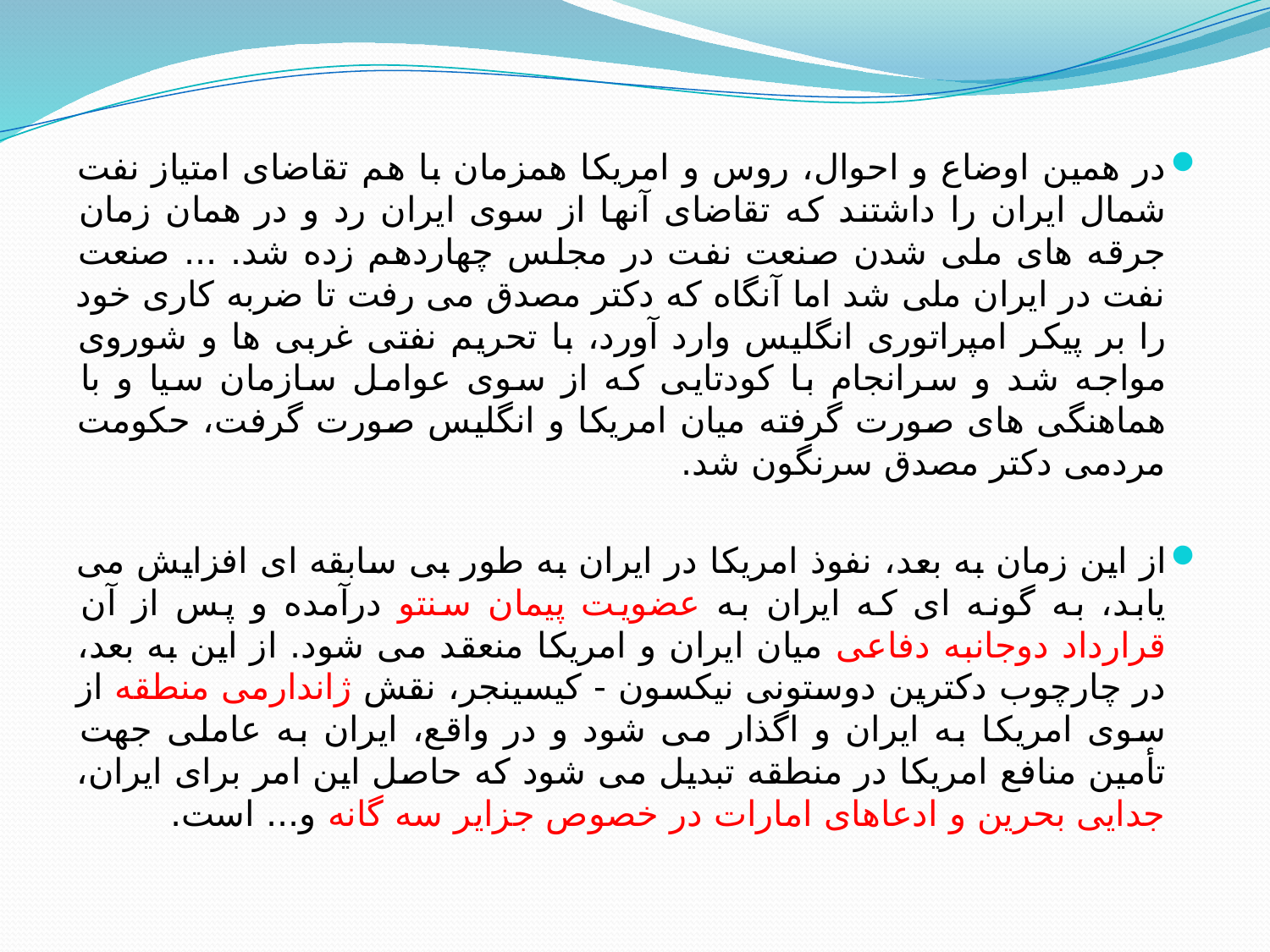

در همین اوضاع و احوال، روس و امریکا همزمان با هم تقاضای امتیاز نفت شمال ایران را داشتند که تقاضای آنها از سوی ایران رد و در همان زمان جرقه های ملی شدن صنعت نفت در مجلس چهاردهم زده شد. ... صنعت نفت در ایران ملی شد اما آنگاه که دکتر مصدق می رفت تا ضربه کاری خود را بر پیکر امپراتوری انگلیس وارد آورد، با تحریم نفتی غربی ها و شوروی مواجه شد و سرانجام با کودتایی که از سوی عوامل سازمان سیا و با هماهنگی های صورت گرفته میان امریکا و انگلیس صورت گرفت، حکومت مردمی دکتر مصدق سرنگون شد.

از این زمان به بعد، نفوذ امریکا در ایران به طور بی سابقه ای افزایش می یابد، به گونه ای که ایران به عضویت پیمان سنتو درآمده و پس از آن قرارداد دوجانبه دفاعی میان ایران و امریکا منعقد می شود. از این به بعد، ‌در چارچوب دکترین دوستونی نیکسون - کیسینجر، نقش ژاندارمی منطقه از سوی امریکا به ایران و اگذار می شود و در واقع، ایران به عاملی جهت تأمین منافع امریکا در منطقه تبدیل می شود که حاصل این امر برای ایران، ‌جدایی بحرین و ادعاهای امارات در خصوص جزایر سه گانه و... است.